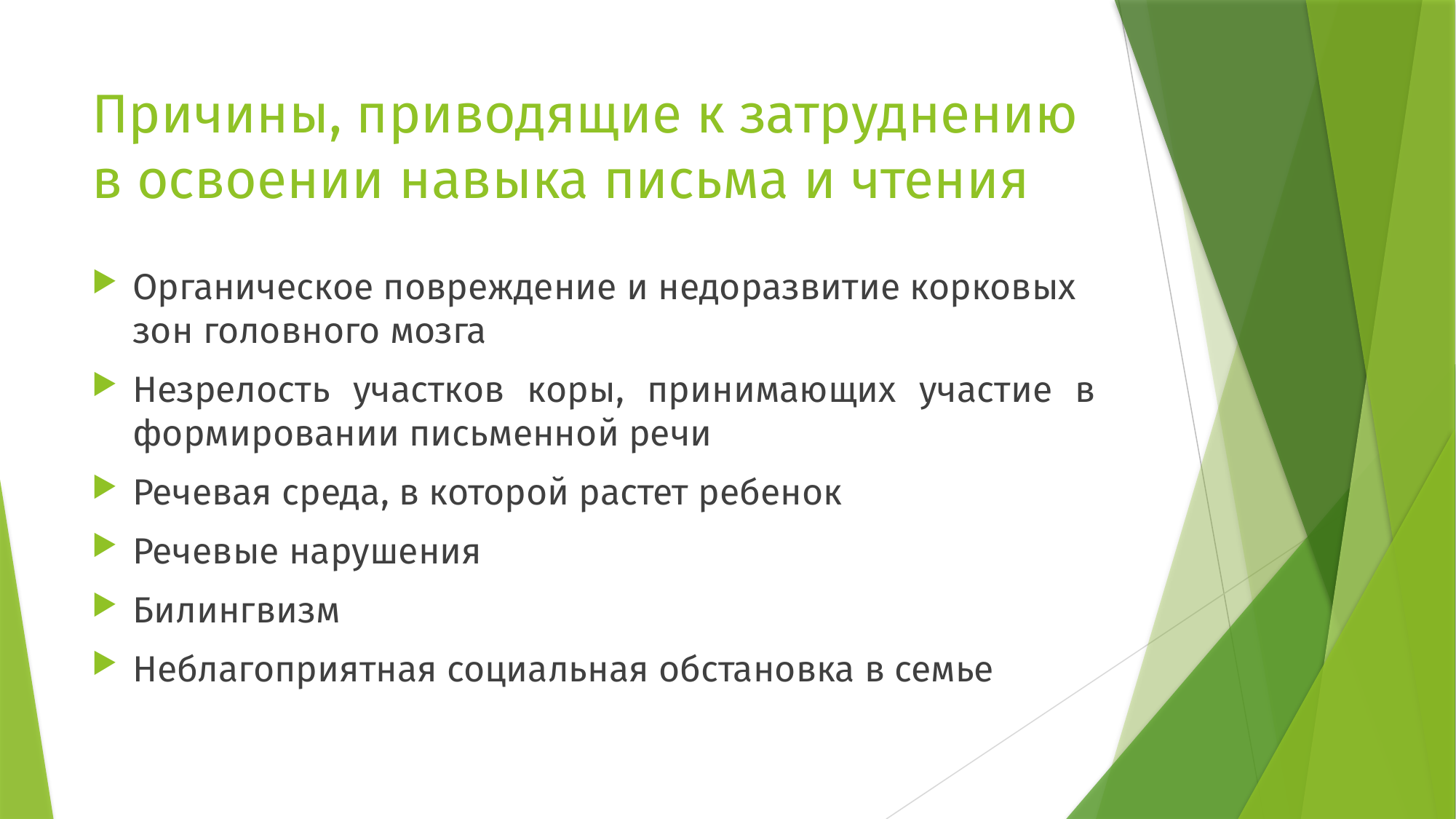

# Причины, приводящие к затруднению в освоении навыка письма и чтения
Органическое повреждение и недоразвитие корковых зон головного мозга
Незрелость участков коры, принимающих участие в формировании письменной речи
Речевая среда, в которой растет ребенок
Речевые нарушения
Билингвизм
Неблагоприятная социальная обстановка в семье